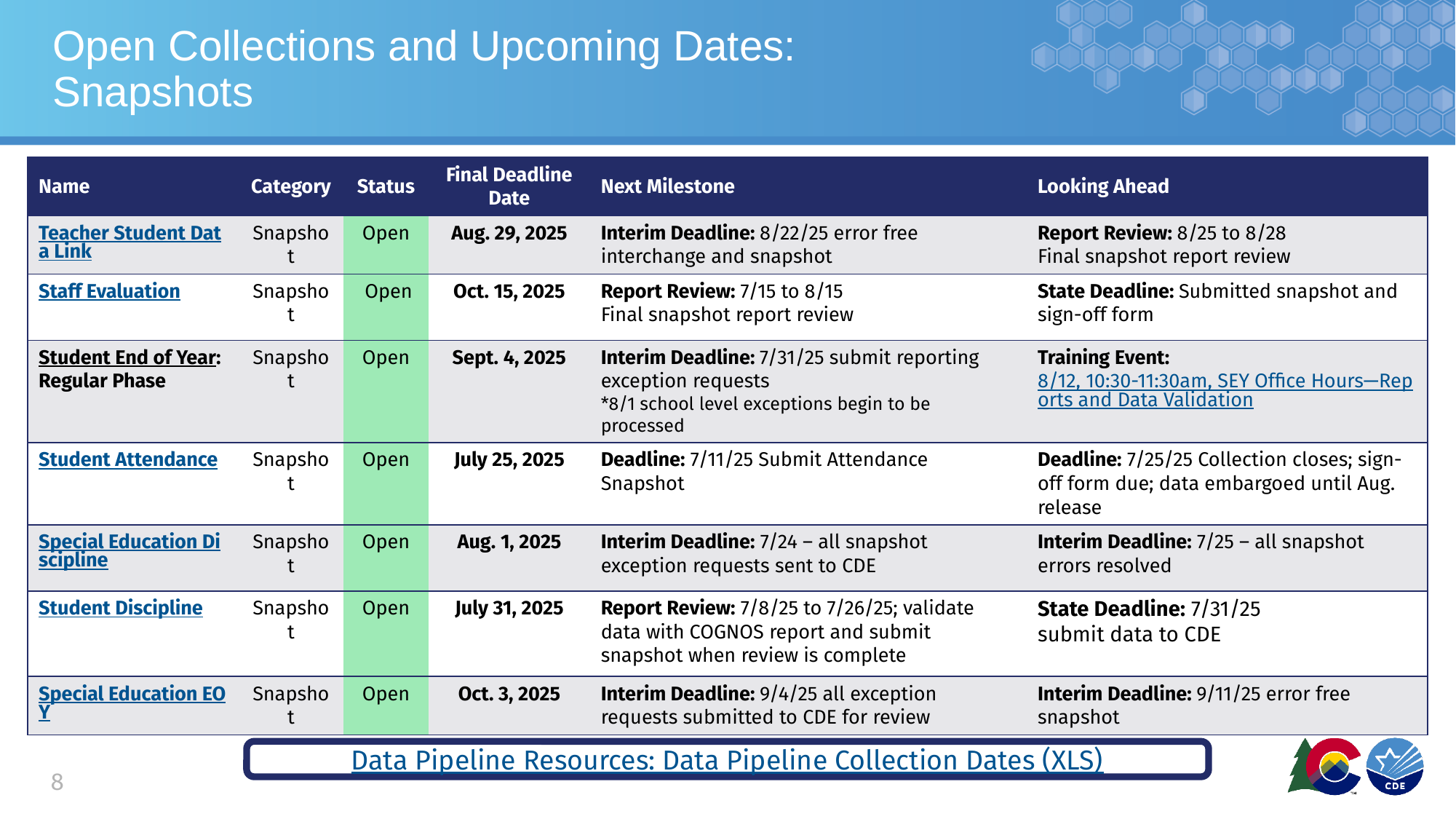

# Open Collections and Upcoming Dates: Snapshots
| Name | Category | Status | Final Deadline Date | Next Milestone | Looking Ahead |
| --- | --- | --- | --- | --- | --- |
| Teacher Student Data Link | Snapshot | Open | Aug. 29, 2025 | Interim Deadline: 8/22/25 error free interchange and snapshot | Report Review: 8/25 to 8/28 Final snapshot report review |
| Staff Evaluation | Snapshot | Open | Oct. 15, 2025 | Report Review: 7/15 to 8/15 Final snapshot report review | State Deadline: Submitted snapshot and sign-off form |
| Student End of Year: Regular Phase | Snapshot | Open | Sept. 4, 2025 | Interim Deadline: 7/31/25 submit reporting exception requests \*8/1 school level exceptions begin to be processed | Training Event: 8/12, 10:30-11:30am, SEY Office Hours—Reports and Data Validation |
| Student Attendance | Snapshot | Open | July 25, 2025 | Deadline: 7/11/25 Submit Attendance Snapshot | Deadline: 7/25/25 Collection closes; sign-off form due; data embargoed until Aug. release |
| Special Education Discipline | Snapshot | Open | Aug. 1, 2025 | Interim Deadline: 7/24 – all snapshot exception requests sent to CDE | Interim Deadline: 7/25 – all snapshot errors resolved |
| Student Discipline | Snapshot | Open | July 31, 2025 | Report Review: 7/8/25 to 7/26/25; validate data with COGNOS report and submit snapshot when review is complete | State Deadline: 7/31/25 submit data to CDE |
| Special Education EOY | Snapshot | Open | Oct. 3, 2025 | Interim Deadline: 9/4/25 all exception requests submitted to CDE for review | Interim Deadline: 9/11/25 error free snapshot |
Data Pipeline Resources: Data Pipeline Collection Dates (XLS)
8